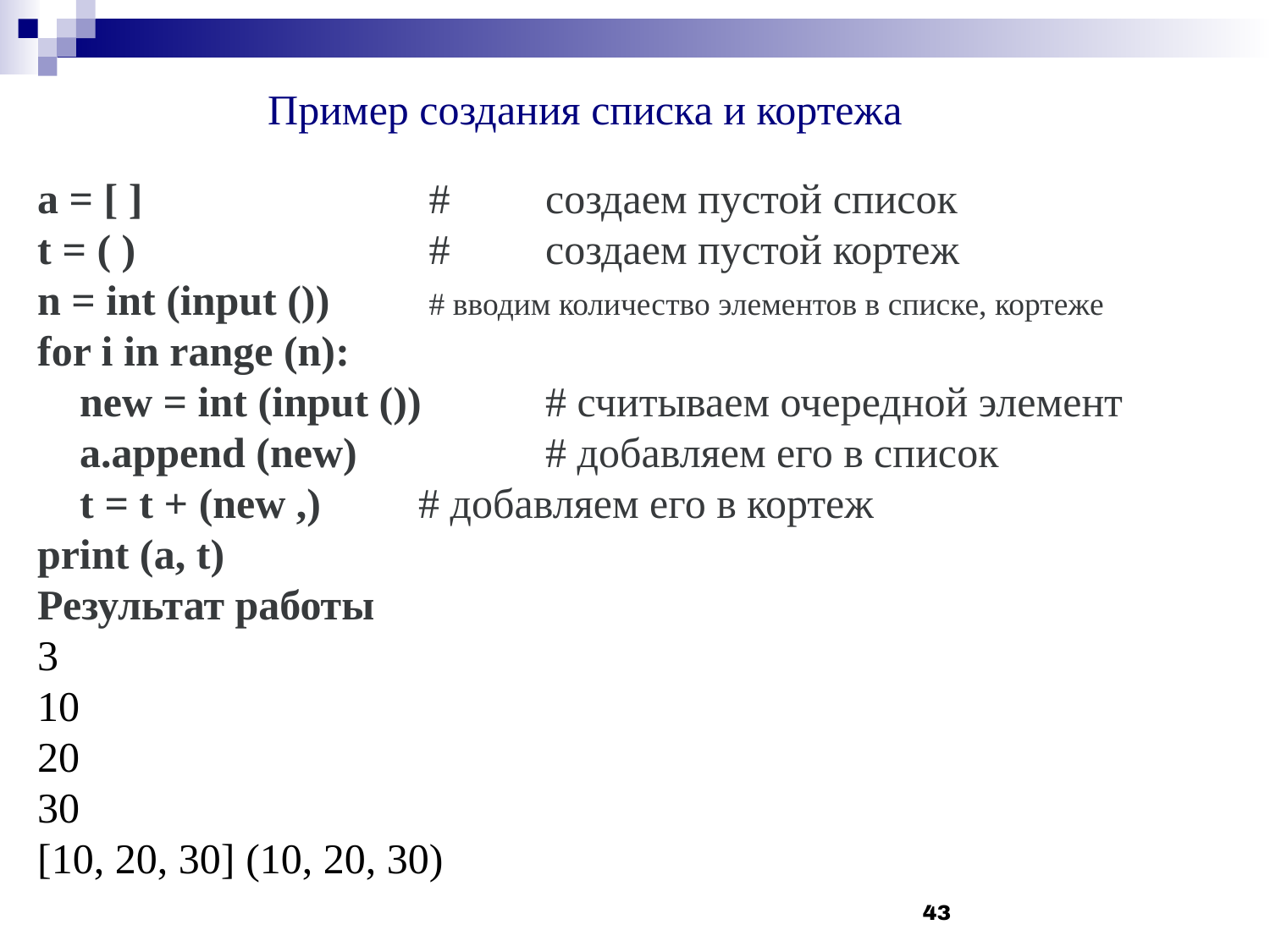

Пример создания списка и кортежа

a = [ ]     		 #	создаем пустой список
t = ( )     		 #	создаем пустой кортеж
n = int (input ()) 	 # вводим количество элементов в списке, кортеже
for i in range (n):
    new = int (input ())  	# считываем очередной элемент
    a.append (new) 	 	# добавляем его в список
    t = t + (new ,) 	# добавляем его в кортеж
print (a, t)
Результат работы
3
10
20
30
[10, 20, 30] (10, 20, 30)
43